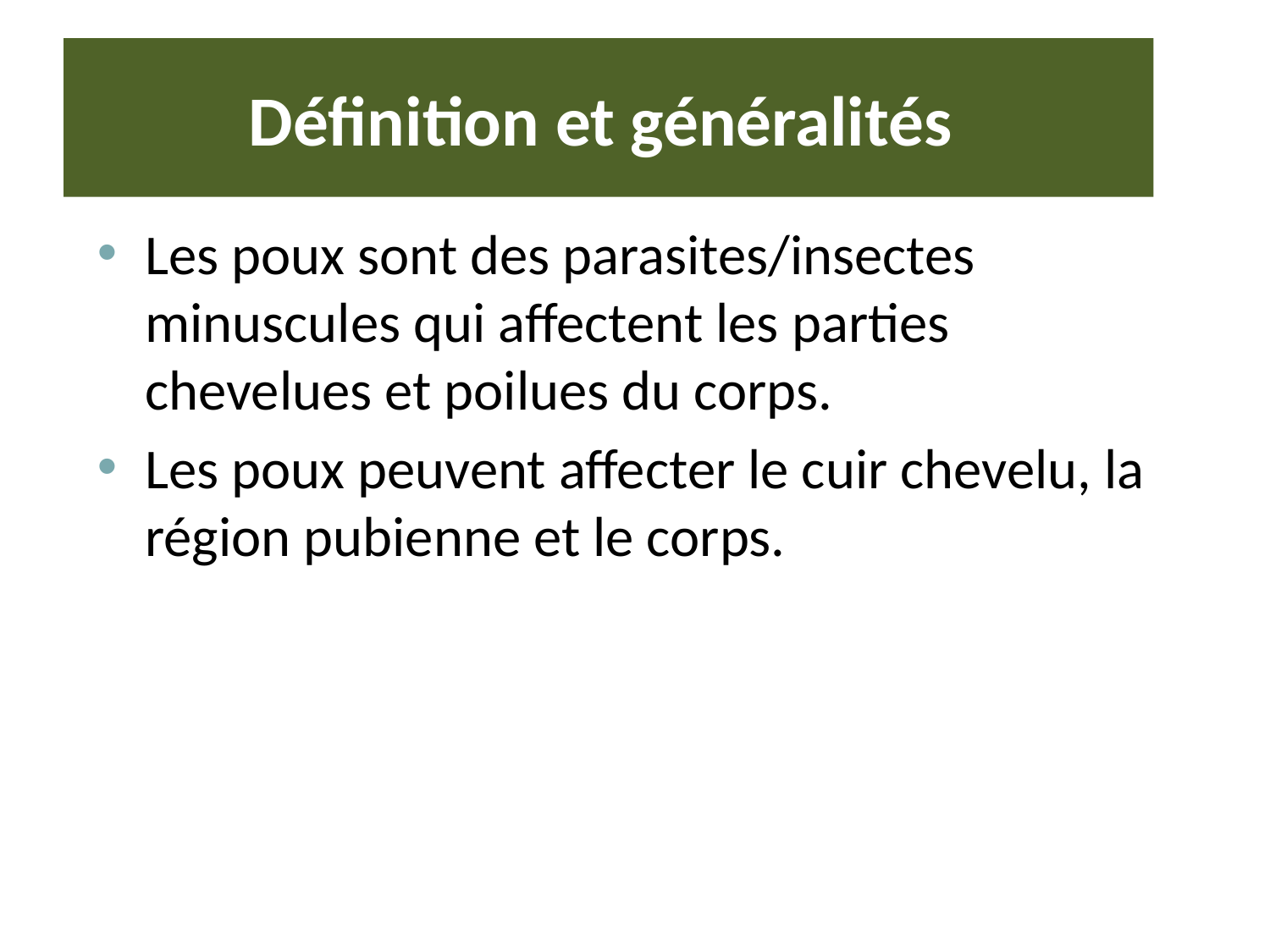

# Définition et généralités
Les poux sont des parasites/insectes minuscules qui affectent les parties chevelues et poilues du corps.
Les poux peuvent affecter le cuir chevelu, la région pubienne et le corps.